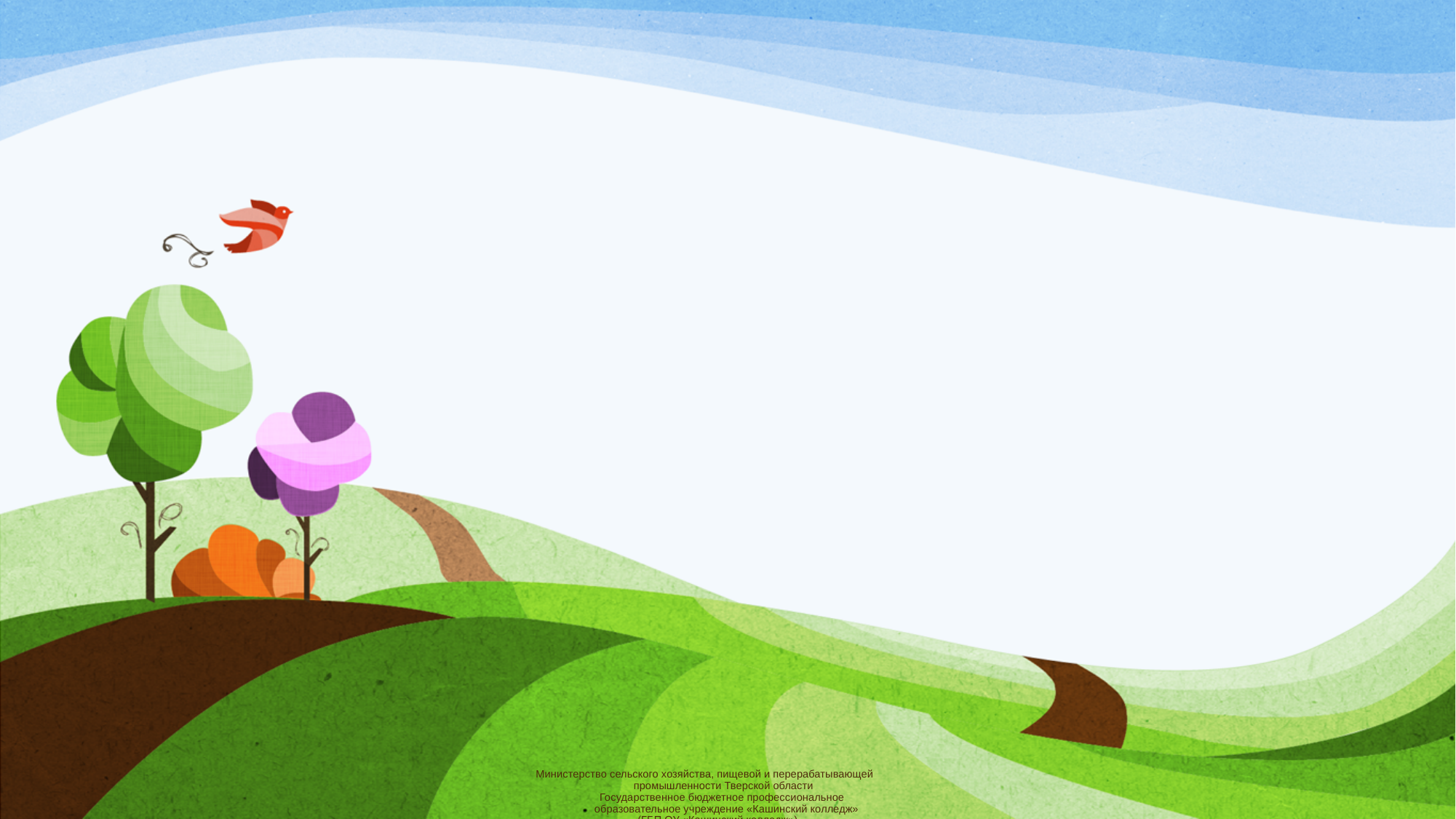

# Министерство сельского хозяйства, пищевой и перерабатывающей промышленности Тверской области Государственное бюджетное профессиональное образовательное учреждение «Кашинский колледж» (ГБП ОУ «Кашинский колледж») БИЗНЕС-ПРОЕКТ организации и проведения сельского тура «Домик в деревне» Участники проекта: студенты ГБП ОУ «Кашинский колледж»: Беленко Е.А., Курныков Е.Р. Руководители: Ковалева Т.В., Ковалев А.А.